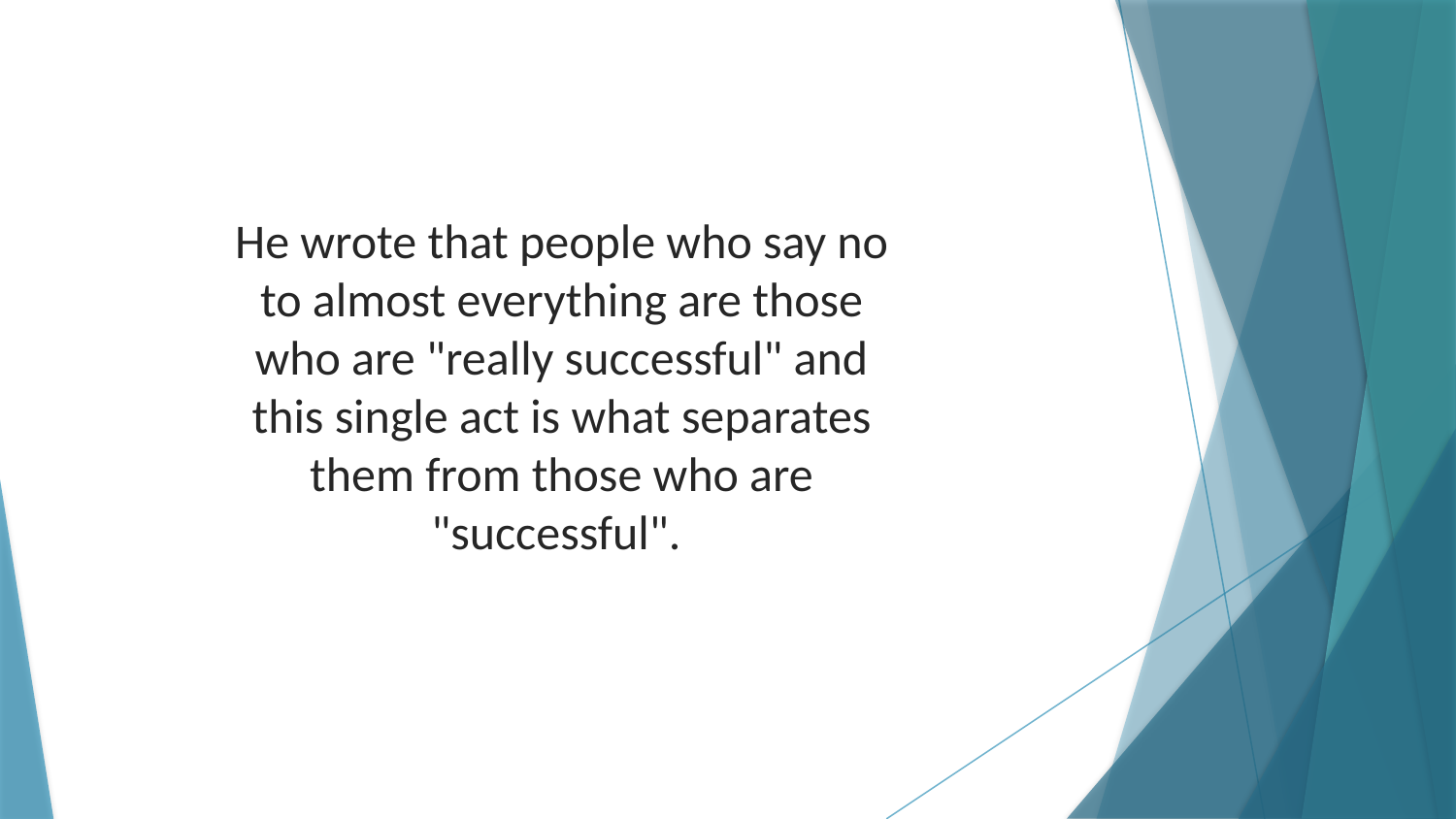

He wrote that people who say no to almost everything are those who are "really successful" and this single act is what separates them from those who are "successful".